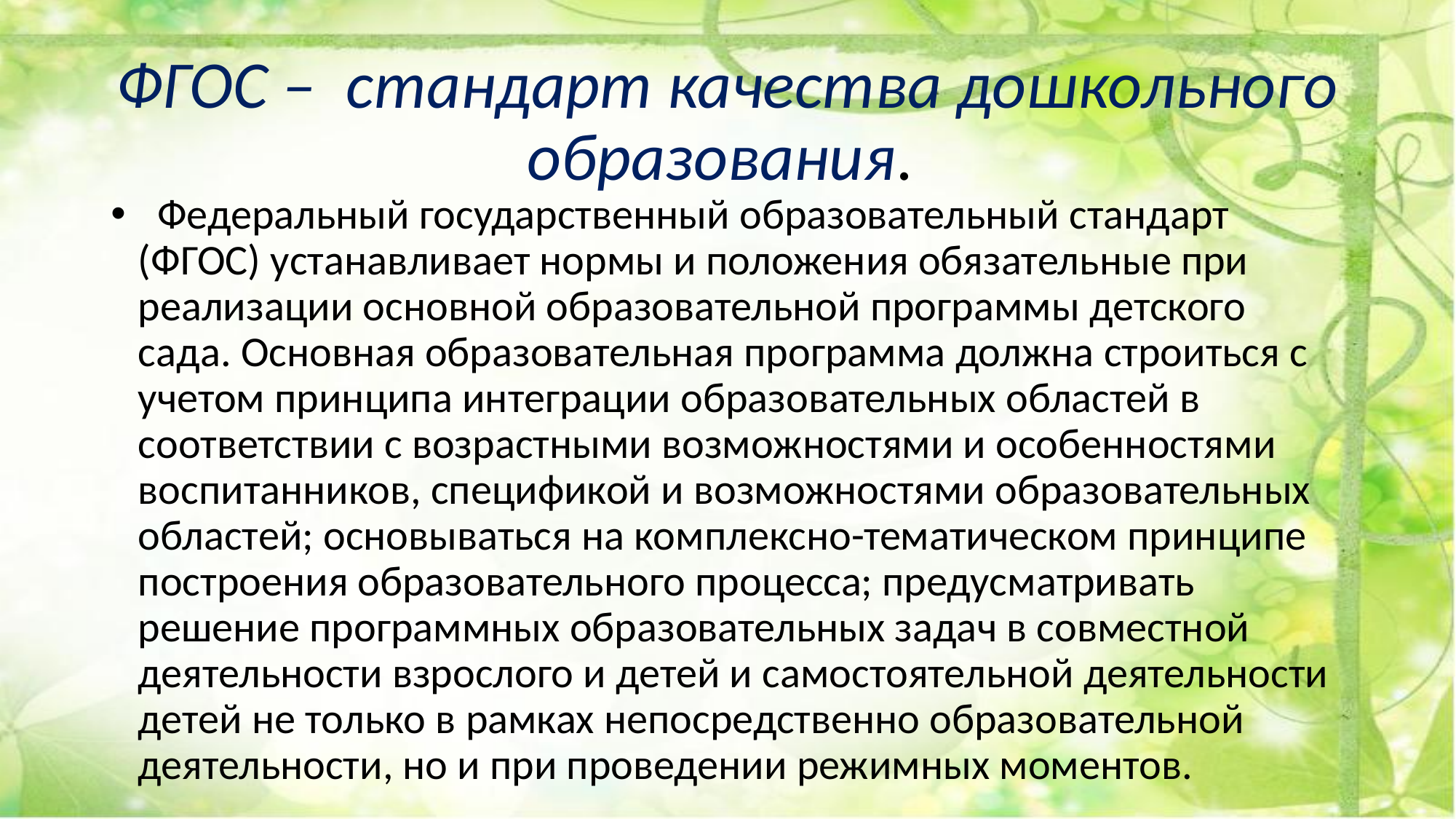

# ФГОС –  стандарт качества дошкольного образования.
  Федеральный государственный образовательный стандарт (ФГОС) устанавливает нормы и положения обязательные при реализации основной образовательной программы детского сада. Основная образовательная программа должна строиться с учетом принципа интеграции образовательных областей в соответствии с возрастными возможностями и особенностями воспитанников, спецификой и возможностями образовательных областей; основываться на комплексно-тематическом принципе построения образовательного процесса; предусматривать решение программных образовательных задач в совместной деятельности взрослого и детей и самостоятельной деятельности детей не только в рамках непосредственно образовательной деятельности, но и при проведении режимных моментов.